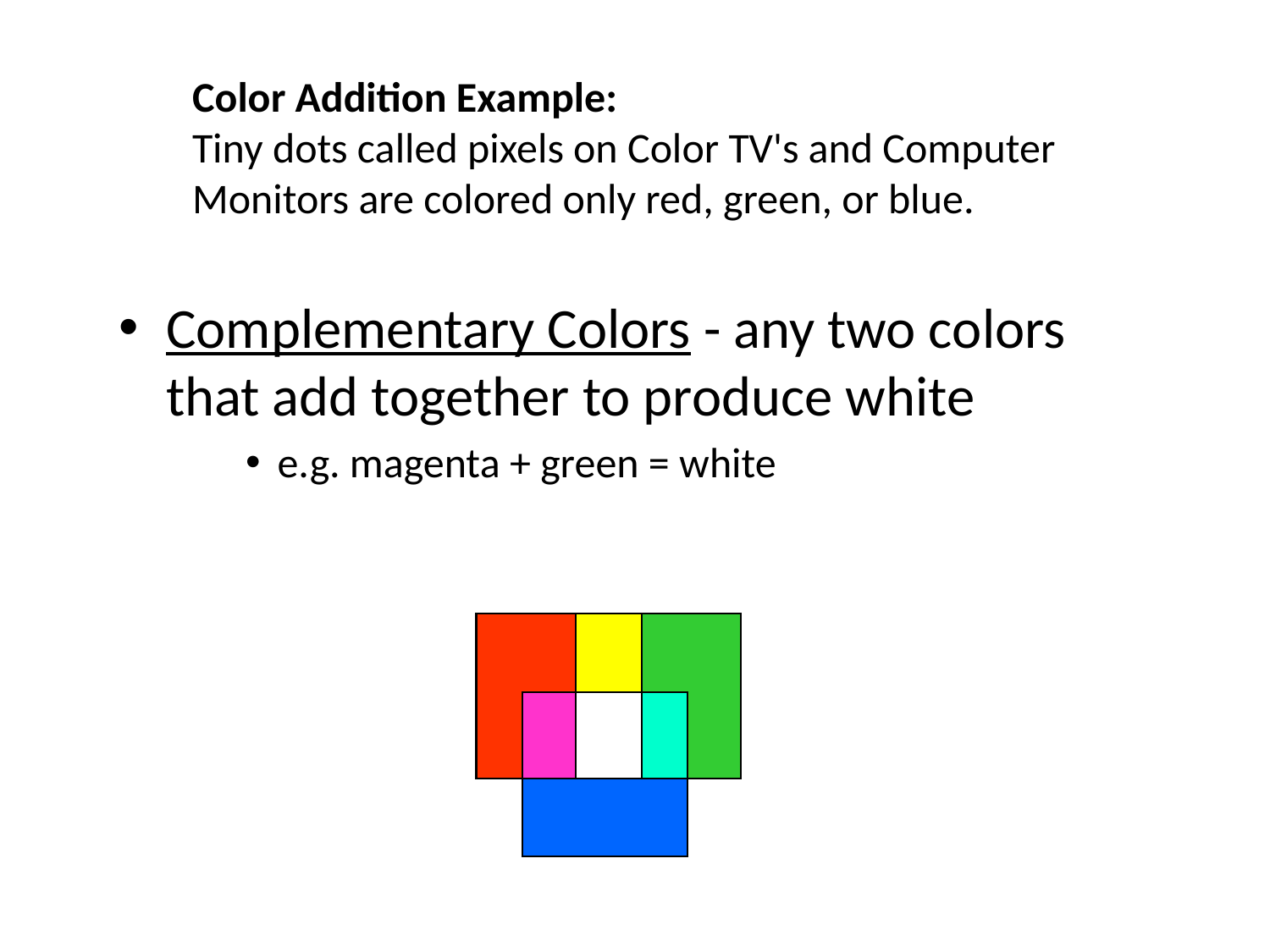

Color Addition Example:
Tiny dots called pixels on Color TV's and Computer Monitors are colored only red, green, or blue.
Complementary Colors - any two colors that add together to produce white
e.g. magenta + green = white